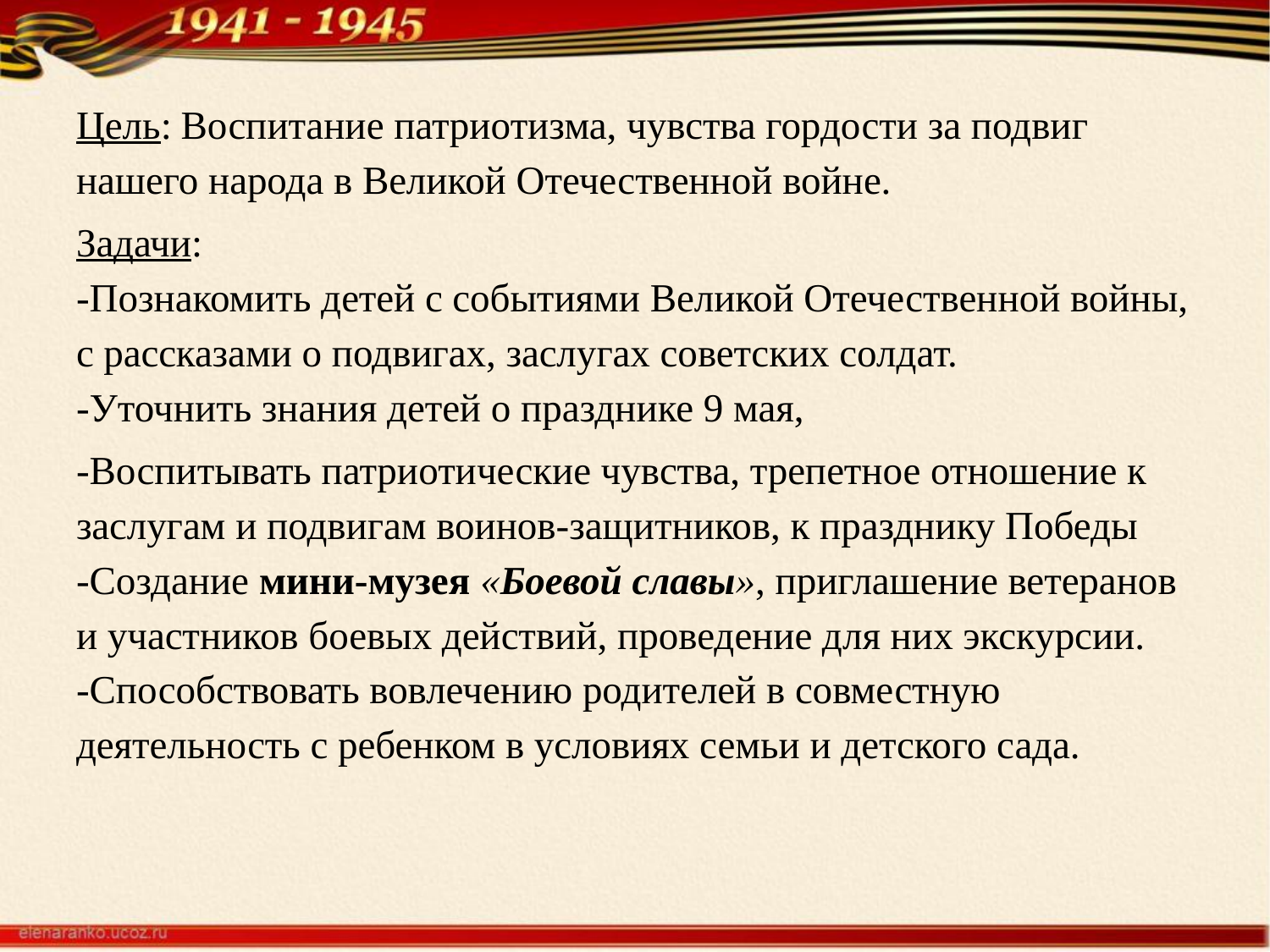

Цель: Воспитание патриотизма, чувства гордости за подвиг нашего народа в Великой Отечественной войне.
Задачи:
-Познакомить детей с событиями Великой Отечественной войны, с рассказами о подвигах, заслугах советских солдат.
-Уточнить знания детей о празднике 9 мая,
-Воспитывать патриотические чувства, трепетное отношение к заслугам и подвигам воинов-защитников, к празднику Победы
-Создание мини-музея «Боевой славы», приглашение ветеранов и участников боевых действий, проведение для них экскурсии.
-Способствовать вовлечению родителей в совместную деятельность с ребенком в условиях семьи и детского сада.